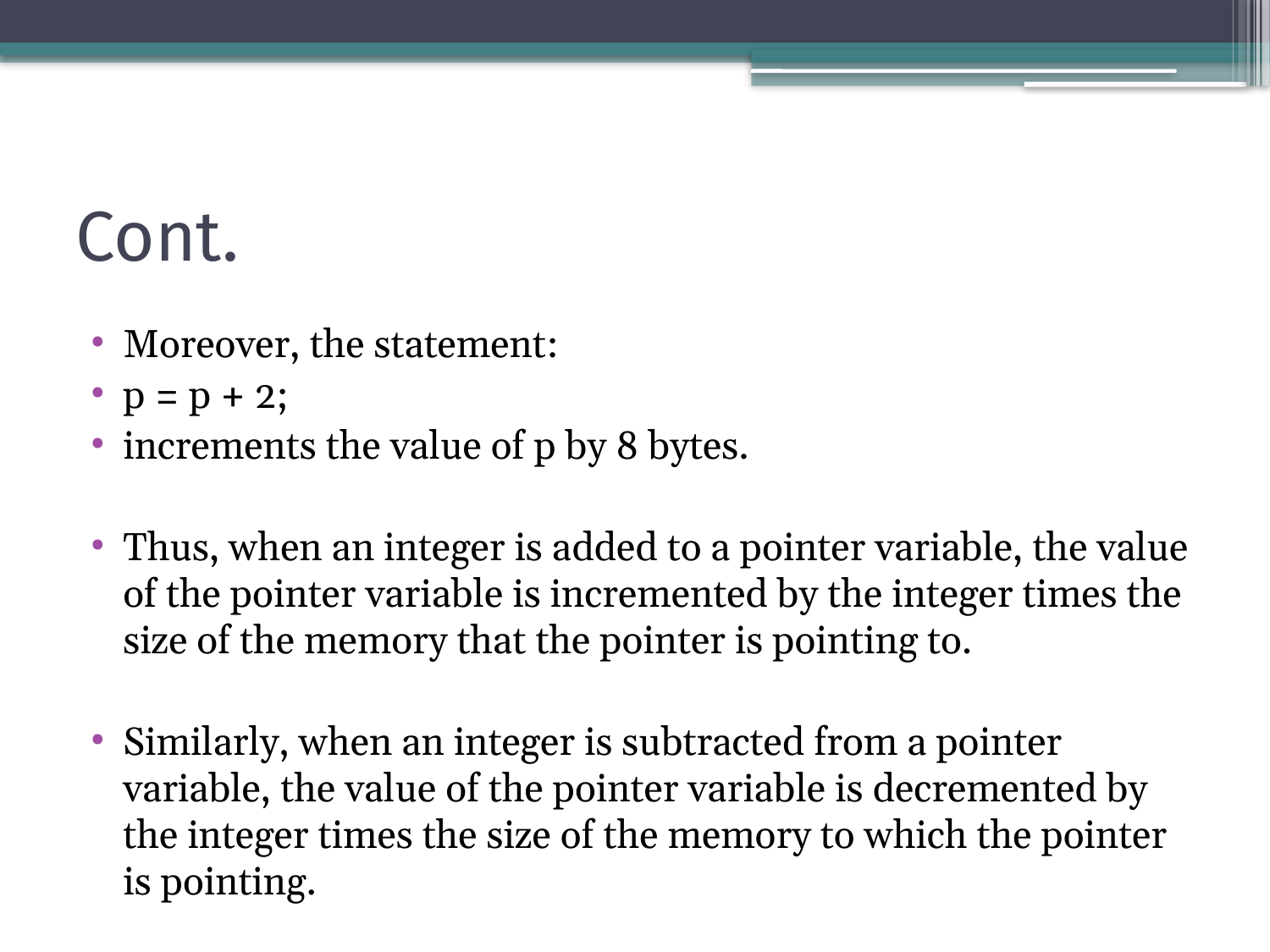

# Cont.
Moreover, the statement:
p = p + 2;
increments the value of p by 8 bytes.

Thus, when an integer is added to a pointer variable, the value of the pointer variable is incremented by the integer times the size of the memory that the pointer is pointing to.

Similarly, when an integer is subtracted from a pointer variable, the value of the pointer variable is decremented by the integer times the size of the memory to which the pointer is pointing.